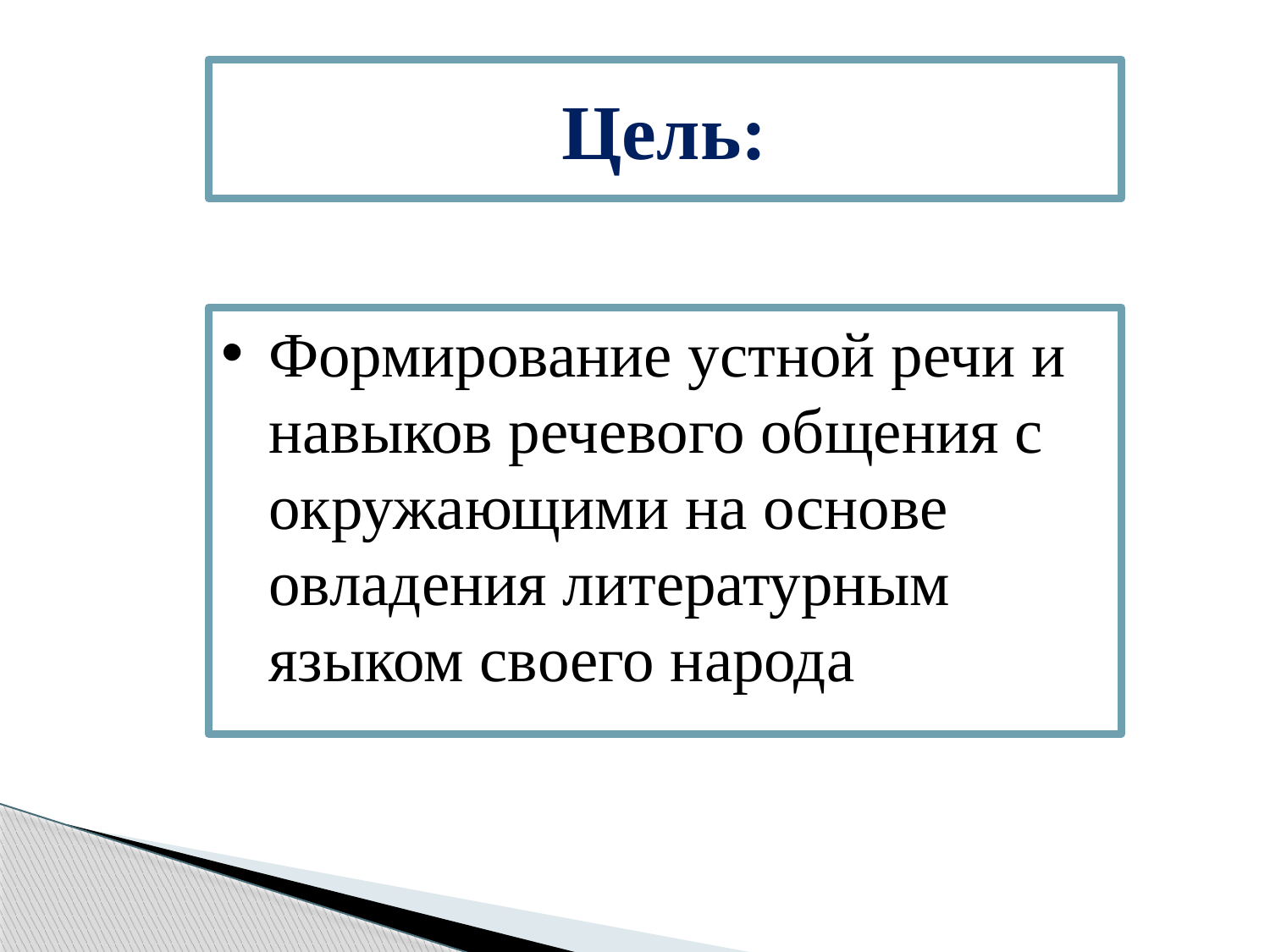

Цель:
#
Формирование устной речи и навыков речевого общения с окружающими на основе овладения литературным языком своего народа